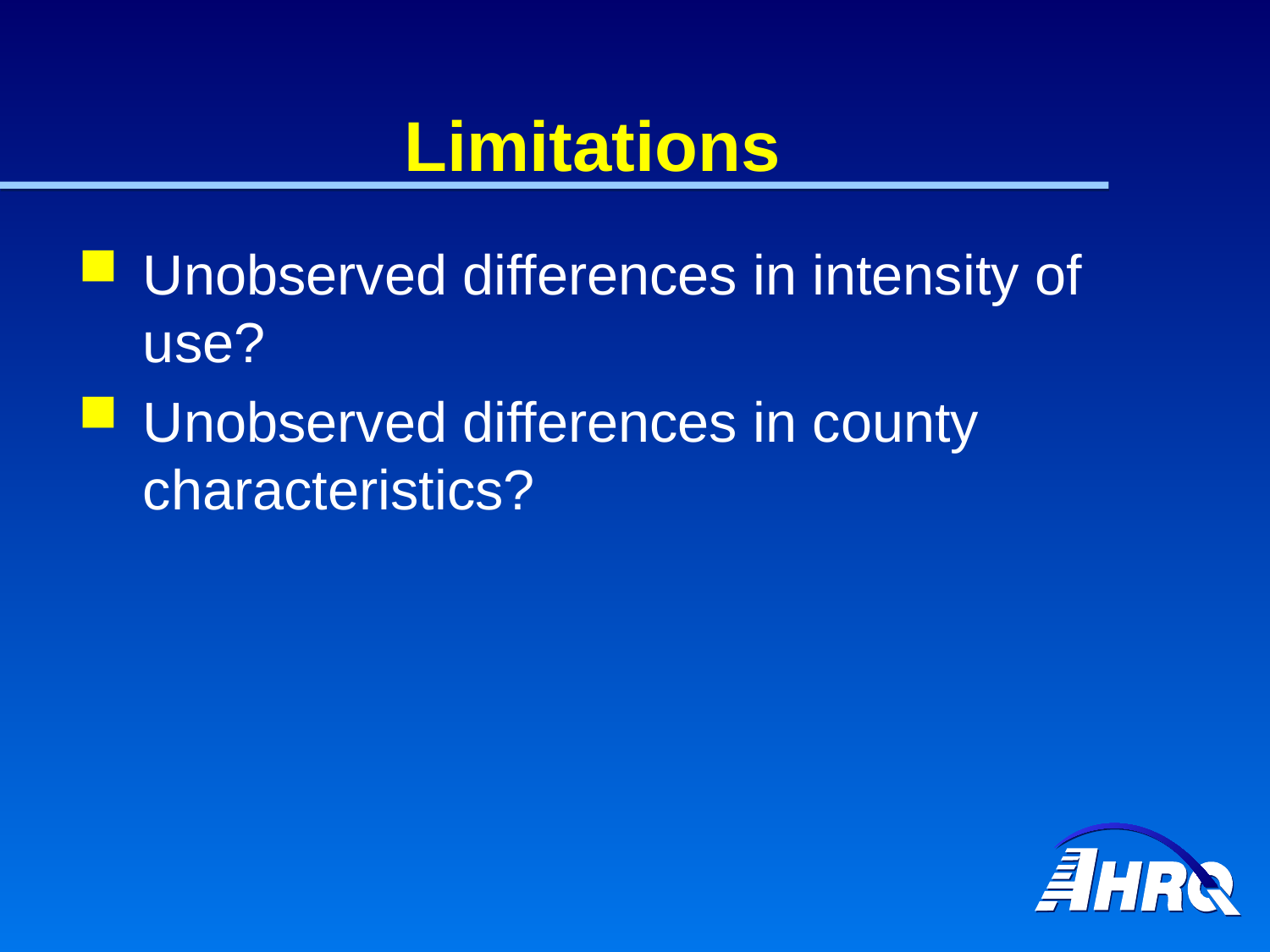

# Limitations
Unobserved differences in intensity of use?
Unobserved differences in county characteristics?